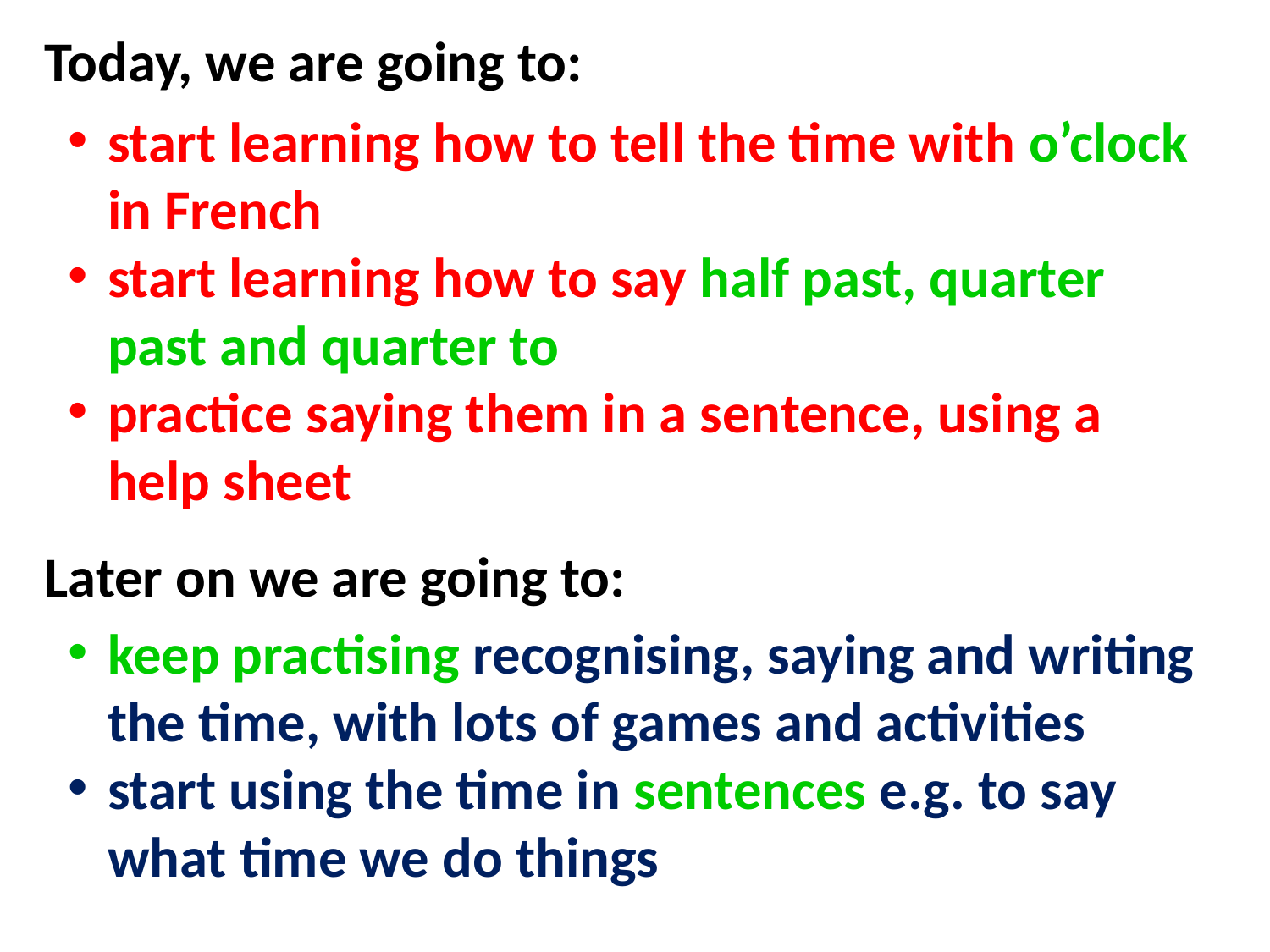

Today, we are going to:
start learning how to tell the time with o’clock in French
start learning how to say half past, quarter past and quarter to
practice saying them in a sentence, using a help sheet
Later on we are going to:
keep practising recognising, saying and writing the time, with lots of games and activities
start using the time in sentences e.g. to say what time we do things